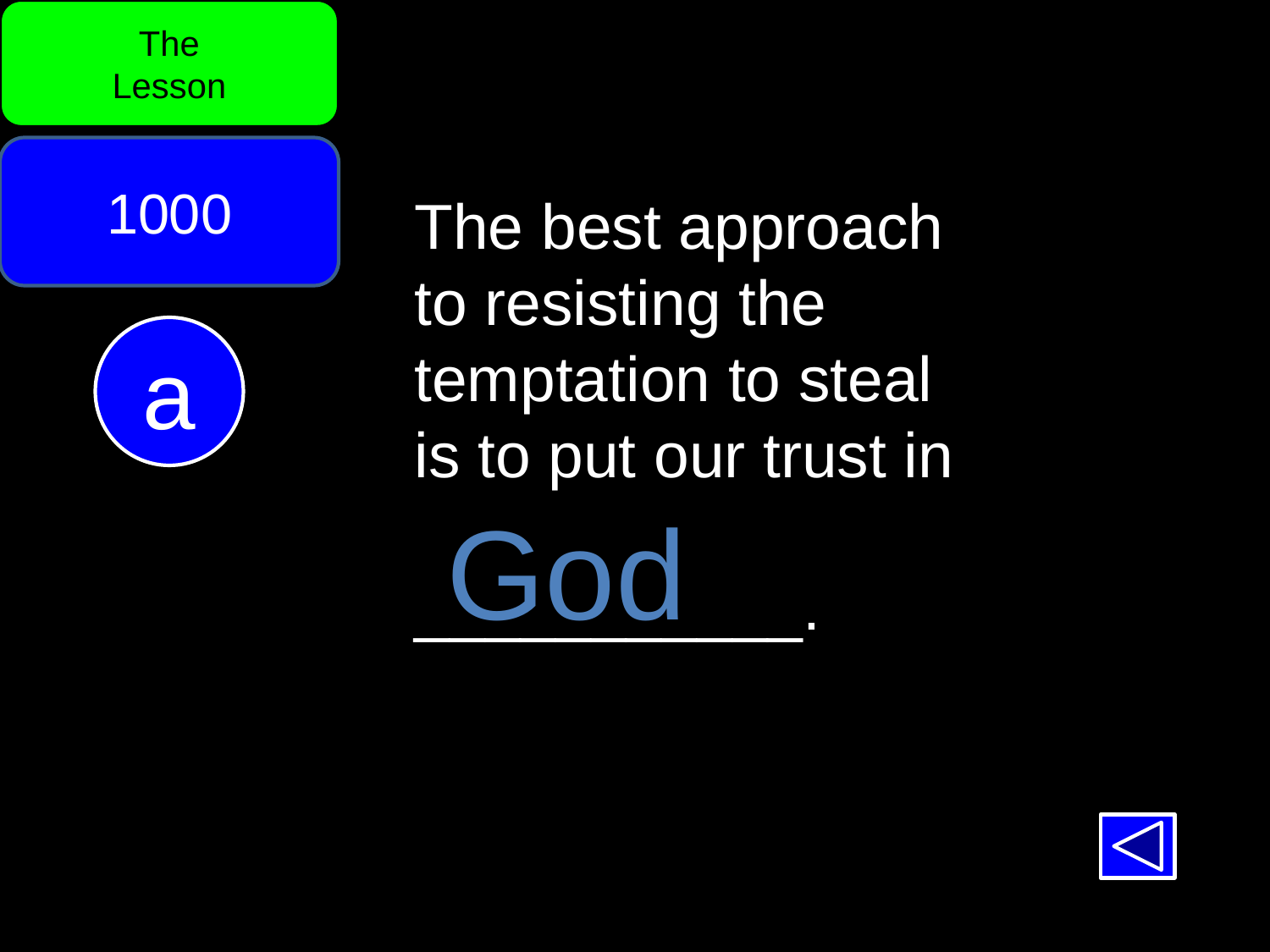

The
Lesson
1000
The best approach
to resisting the
temptation to steal
is to put our trust in

___________.
a
God